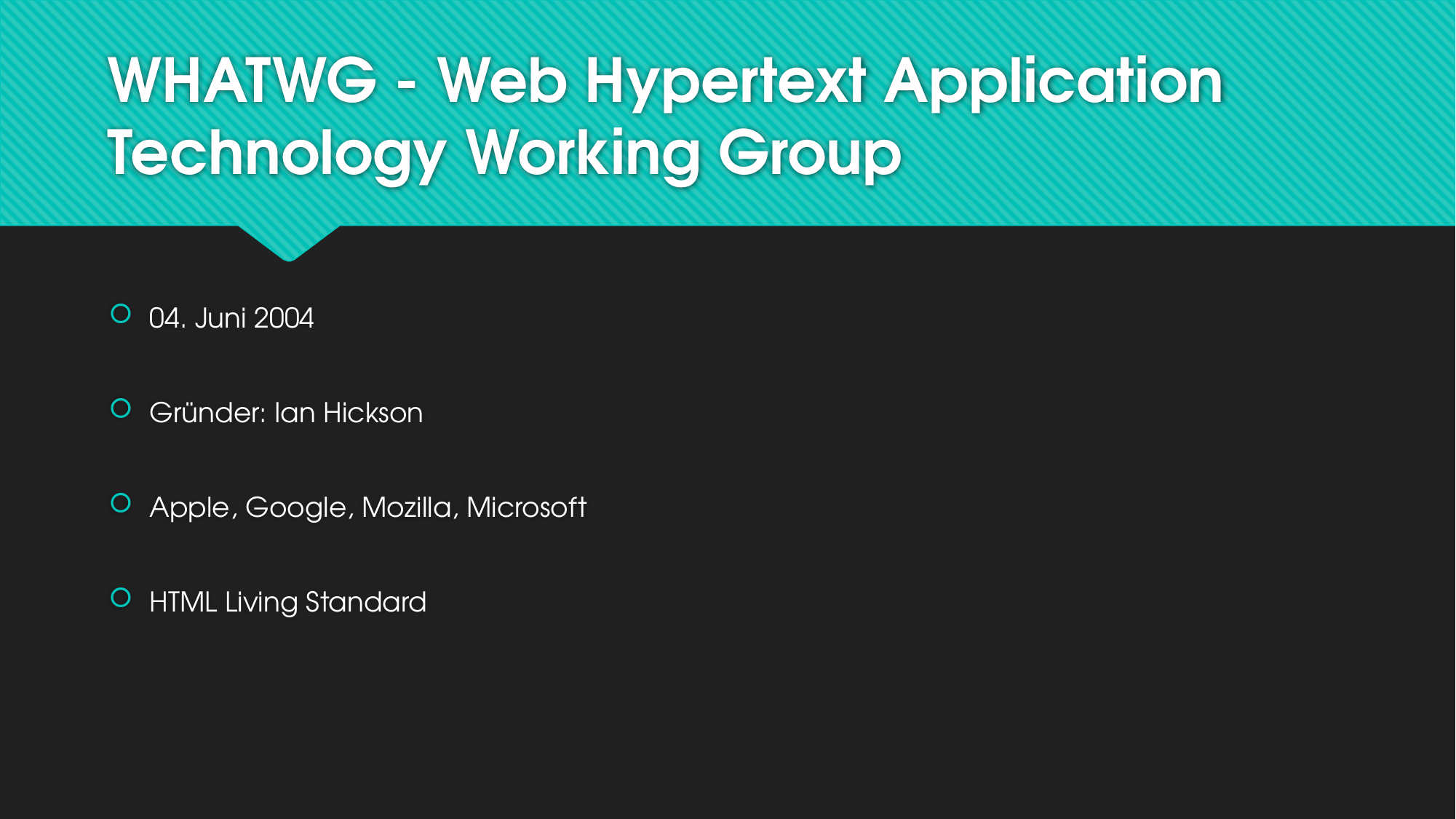

# WHATWG - Web Hypertext Application Technology Working Group
04. Juni 2004

Gründer: Ian Hickson

Apple, Google, Mozilla, Microsoft

HTML Living Standard